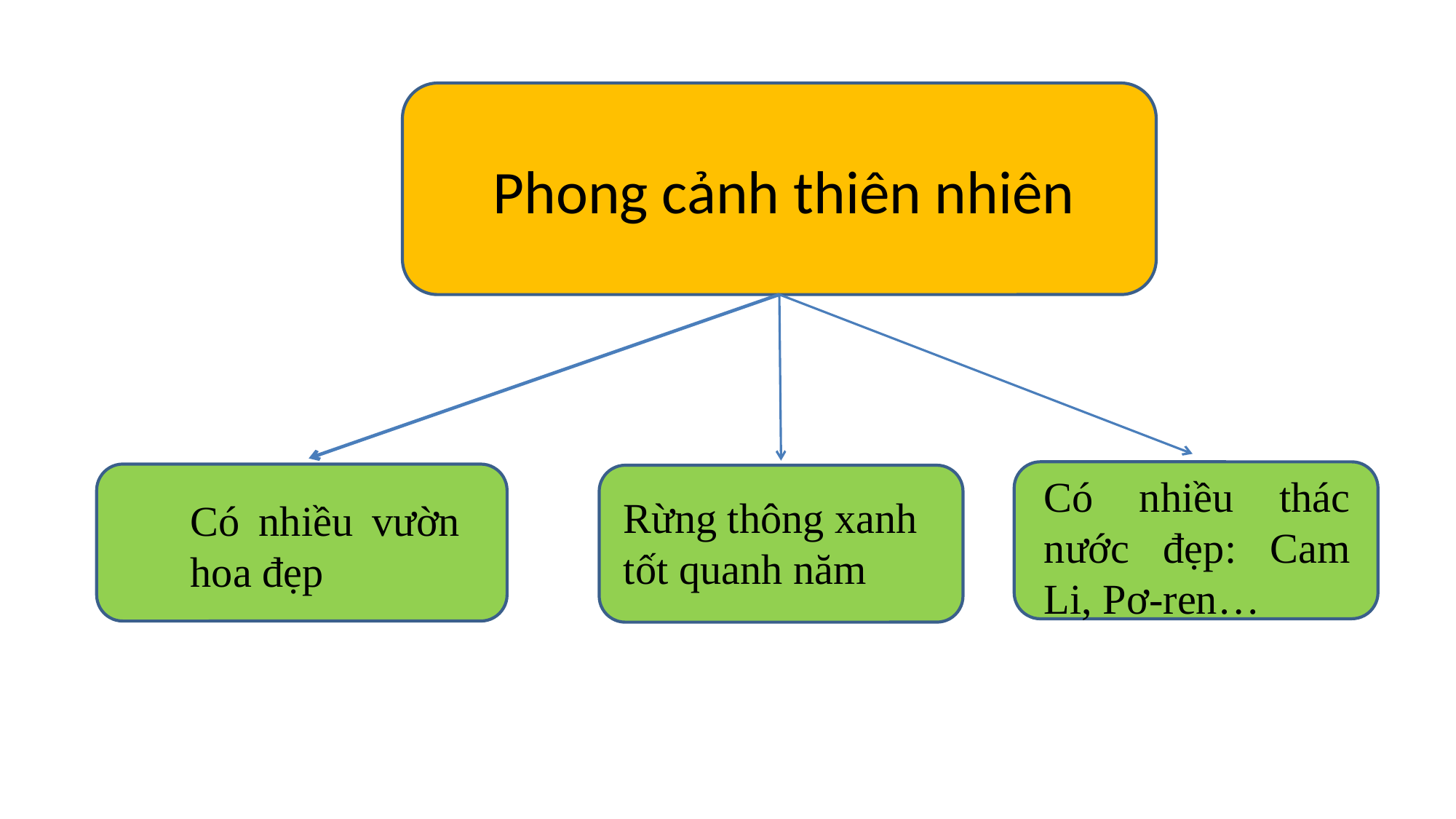

Phong cảnh thiên nhiên

Có nhiều thác nước đẹp: Cam Li, Pơ-ren…

Rừng thông xanh tốt quanh năm
Có nhiều vườn hoa đẹp